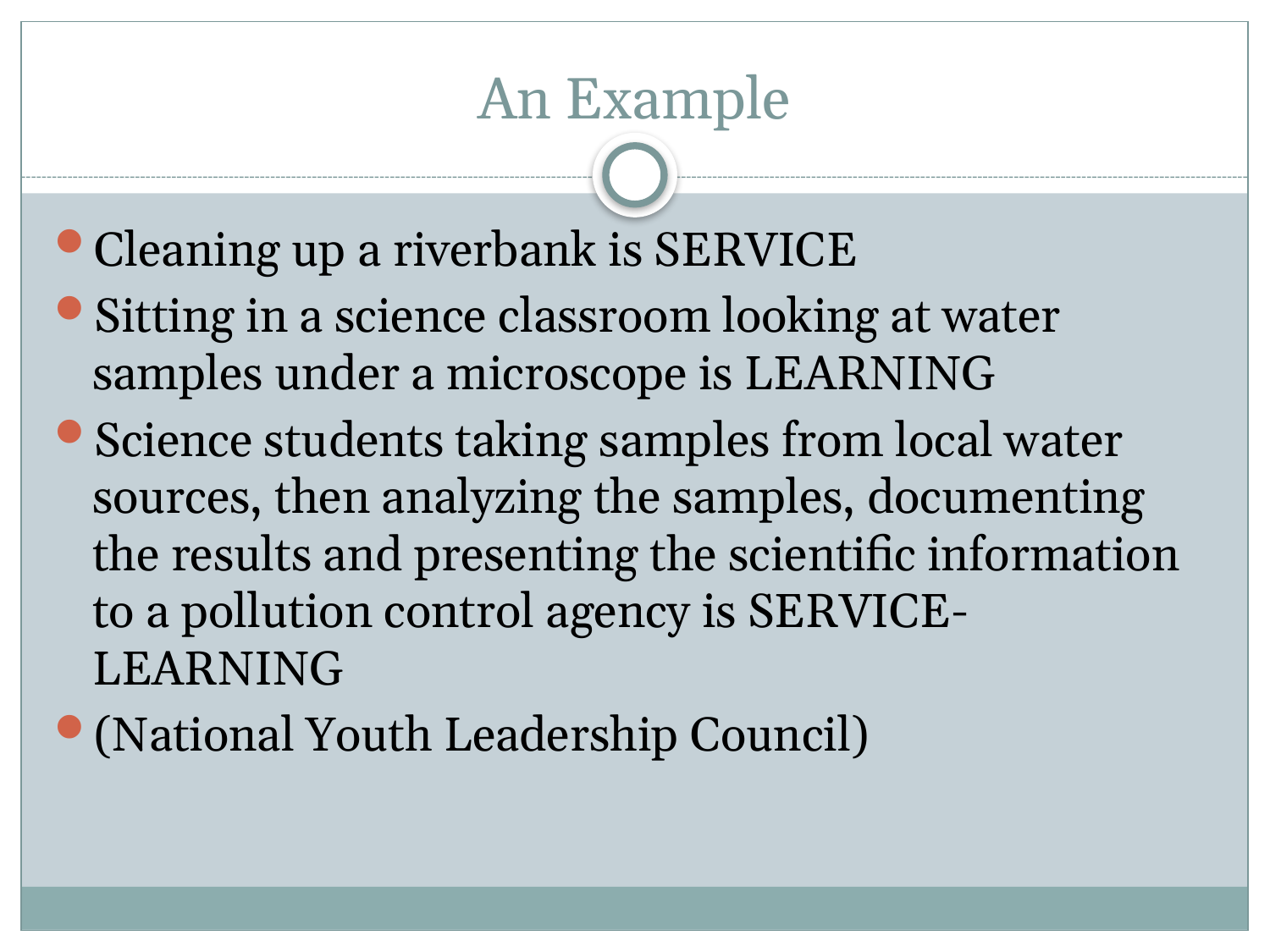

# An Example
Cleaning up a riverbank is SERVICE
Sitting in a science classroom looking at water samples under a microscope is LEARNING
Science students taking samples from local water sources, then analyzing the samples, documenting the results and presenting the scientific information to a pollution control agency is SERVICE-LEARNING
(National Youth Leadership Council)